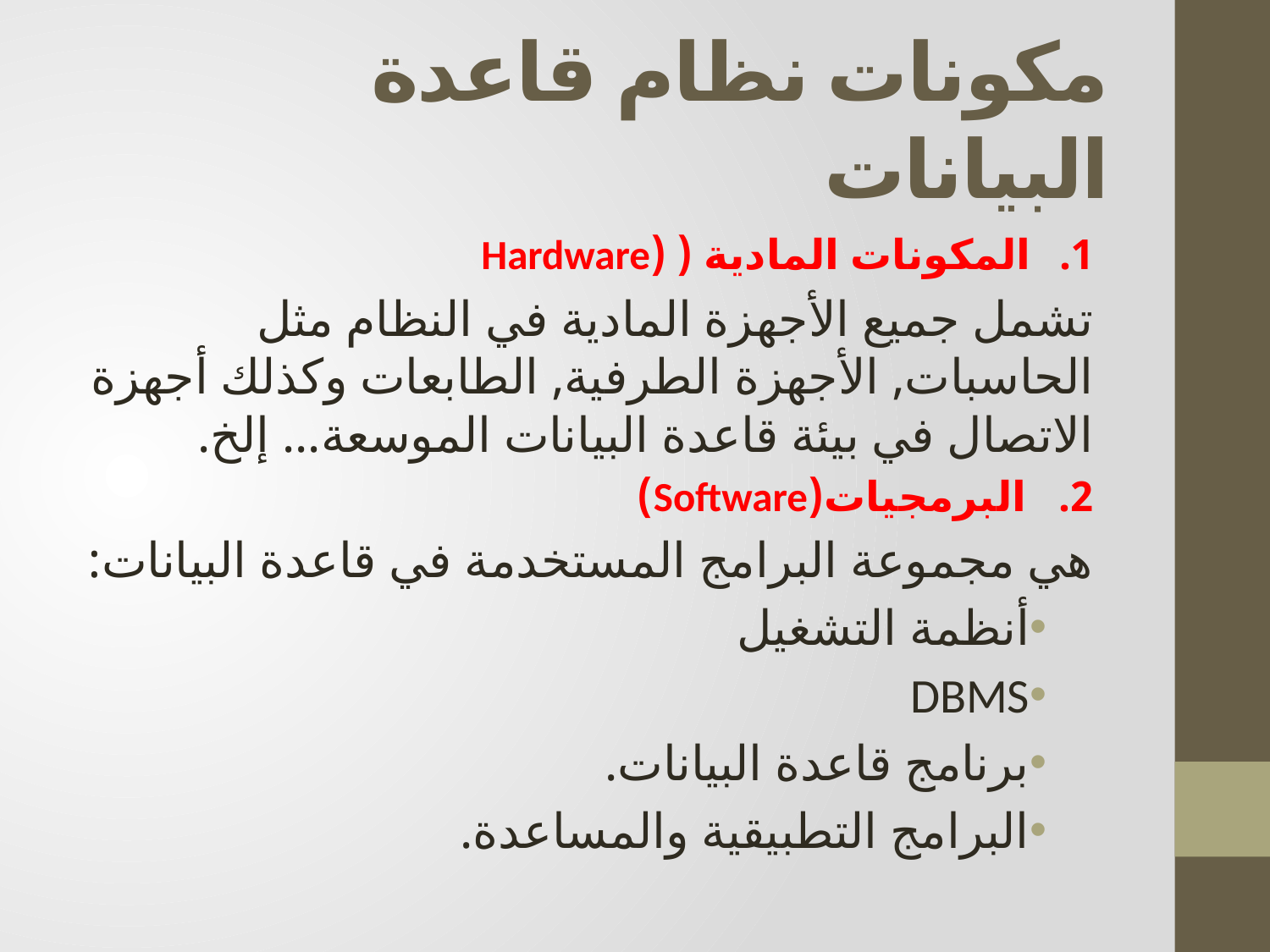

# مكونات نظام قاعدة البيانات
المكونات المادية ( (Hardware
تشمل جميع الأجهزة المادية في النظام مثل الحاسبات, الأجهزة الطرفية, الطابعات وكذلك أجهزة الاتصال في بيئة قاعدة البيانات الموسعة... إلخ.
2.   البرمجيات(Software)
هي مجموعة البرامج المستخدمة في قاعدة البيانات:
أنظمة التشغيل
DBMS
برنامج قاعدة البيانات.
البرامج التطبيقية والمساعدة.